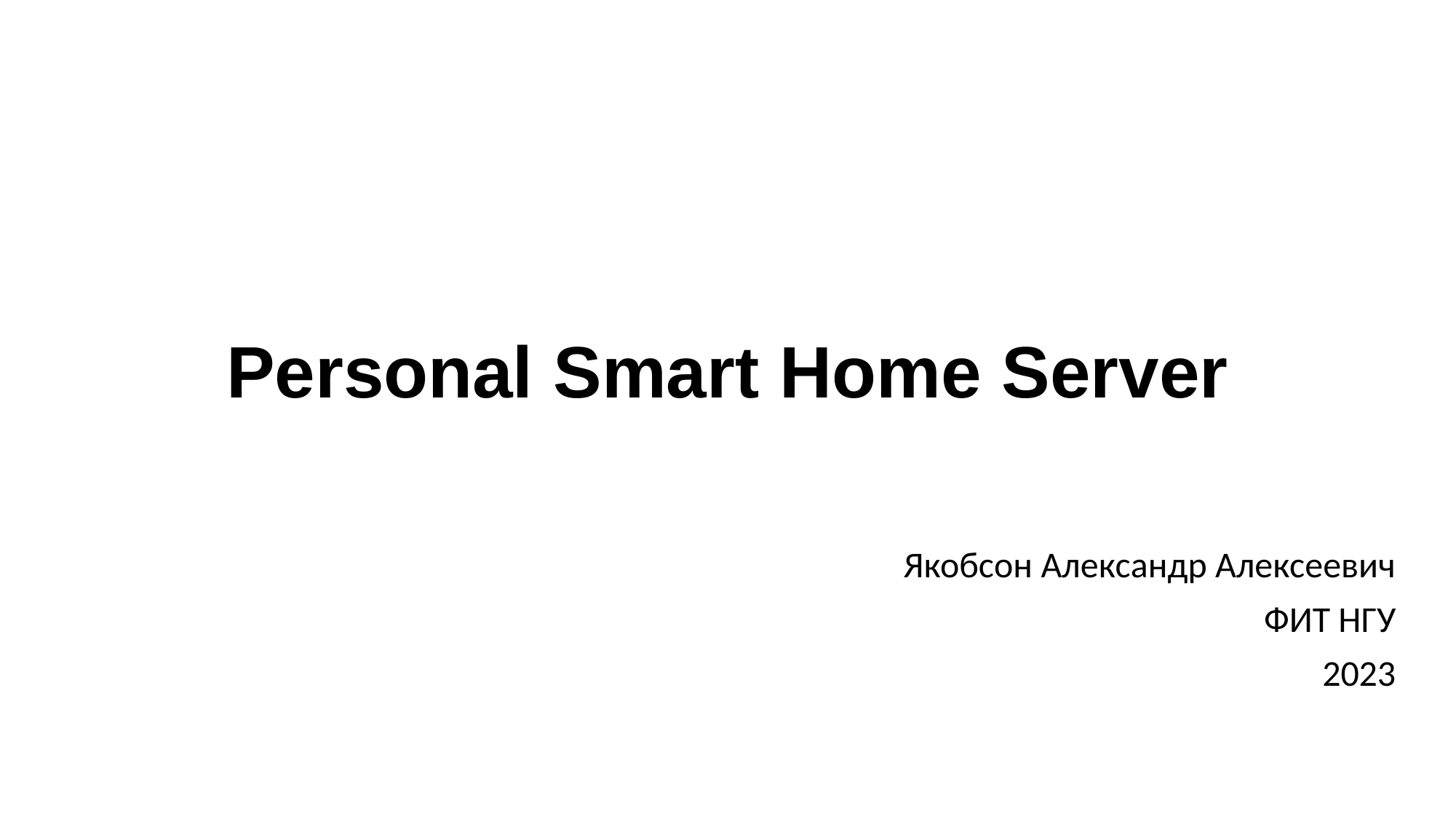

# Personal Smart Home Server
Якобсон Александр Алексеевич
ФИТ НГУ
2023